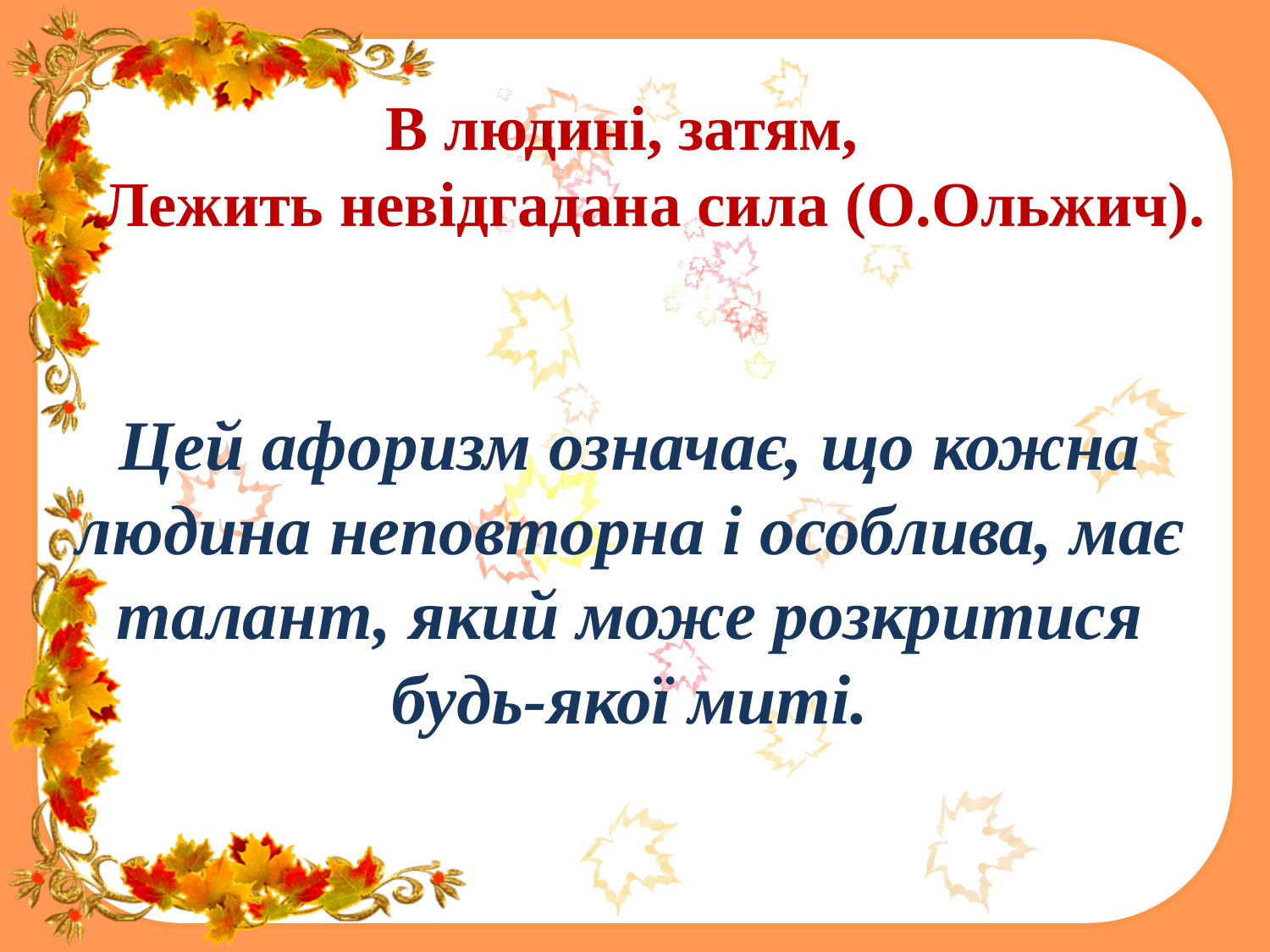

# В людині, затям, Лежить невідгадана сила (О.Ольжич). Цей афоризм означає, що кожна людина неповторна і особлива, має талант, який може розкритися будь-якої миті.